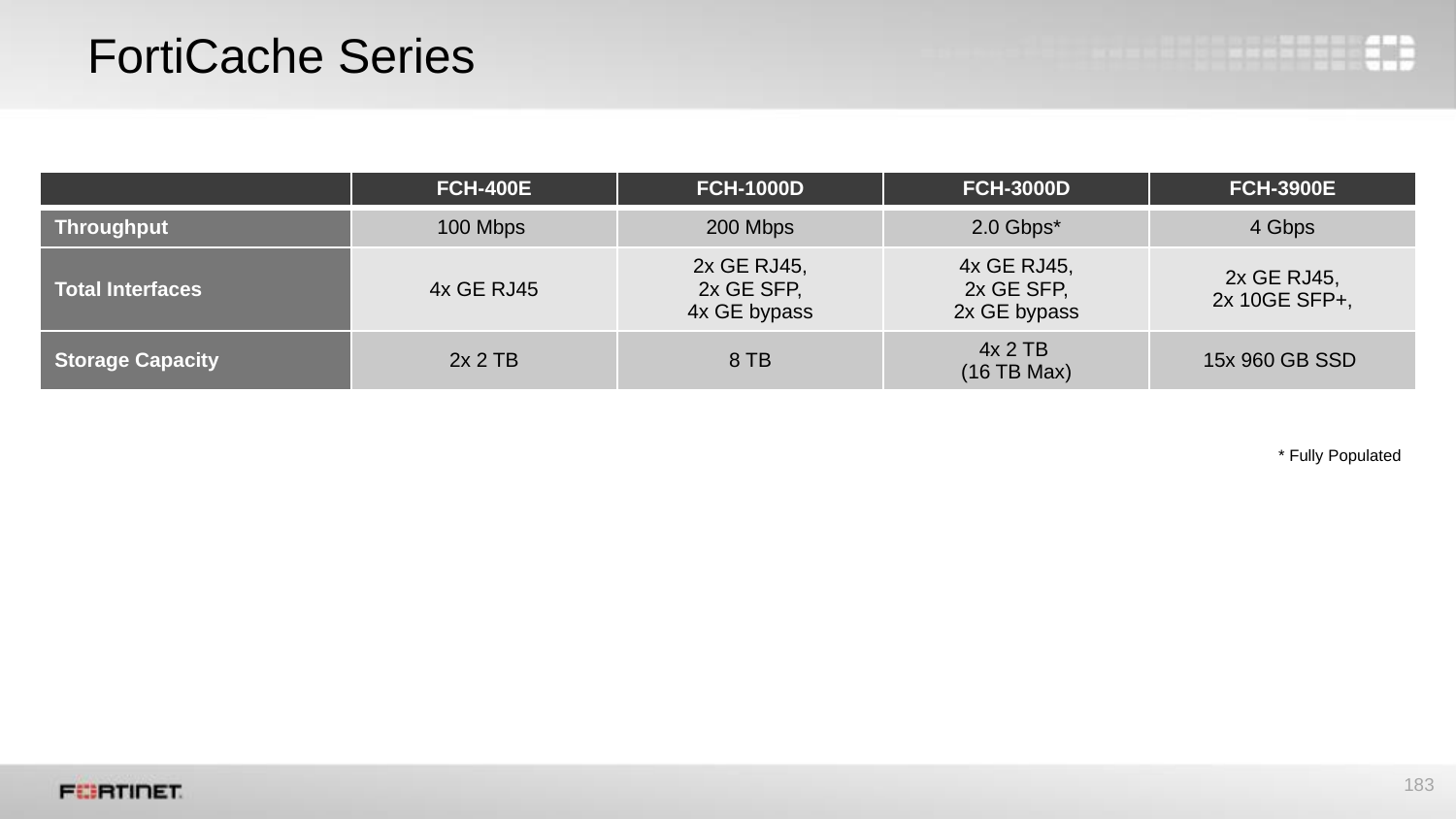

# FortiCache Series
|  | FCH-400E | FCH-1000D | FCH-3000D | FCH-3900E |
| --- | --- | --- | --- | --- |
| Throughput | 100 Mbps | 200 Mbps | 2.0 Gbps\* | 4 Gbps |
| Total Interfaces | 4x GE RJ45 | 2x GE RJ45, 2x GE SFP, 4x GE bypass | 4x GE RJ45, 2x GE SFP, 2x GE bypass | 2x GE RJ45, 2x 10GE SFP+, |
| Storage Capacity | 2x 2 TB | 8 TB | 4x 2 TB (16 TB Max) | 15x 960 GB SSD |
* Fully Populated